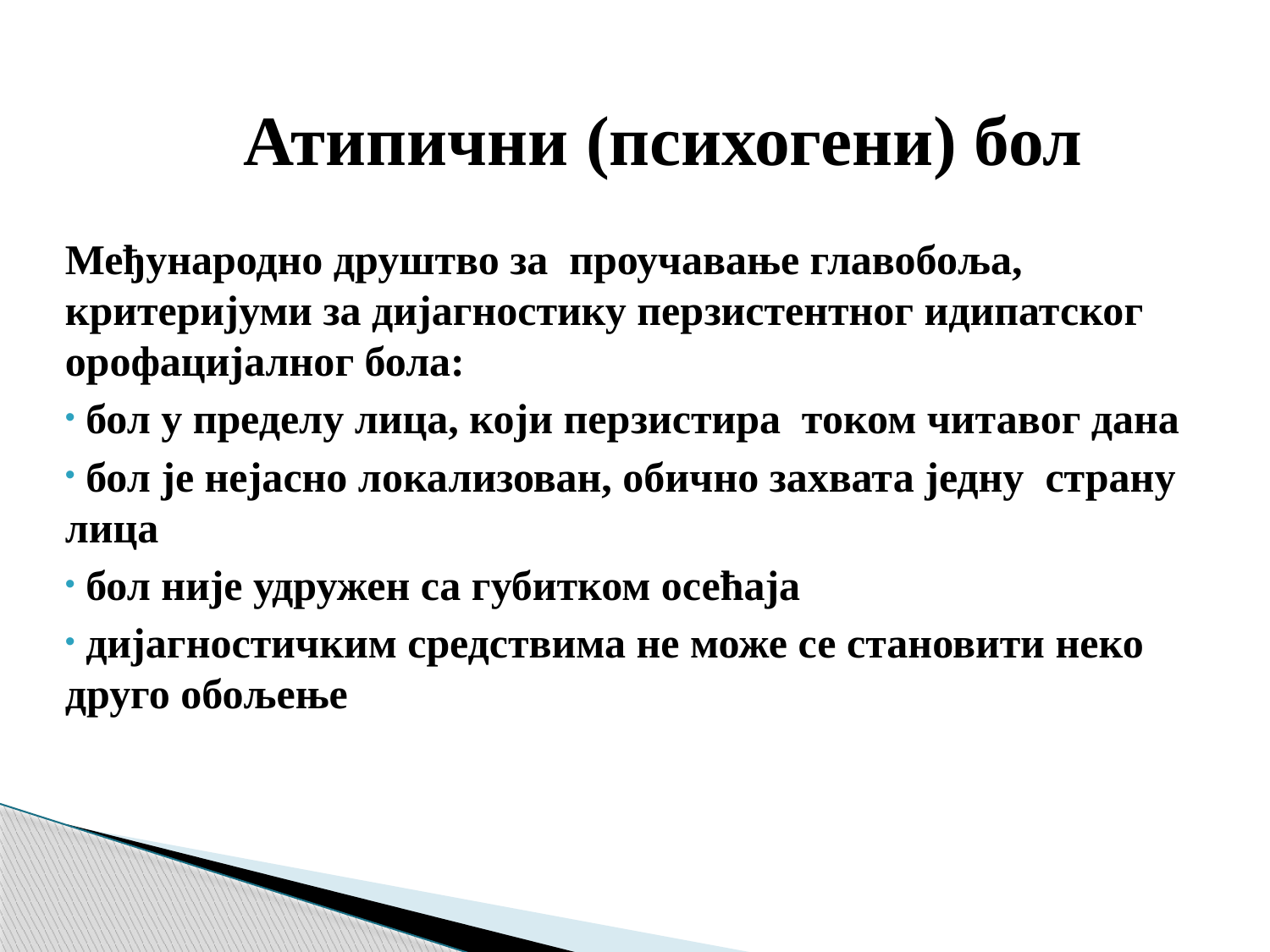

Атипични (психогени) бол
Међународно друштво за  проучавање главобоља, критеријуми за дијагностику перзистентног идипатског орофацијалног бола:
 бол у пределу лица, који перзистира  током читавог дана
 бол је нејасно локализован, обично захвата једну  страну лица
 бол није удружен са губитком осећаја
 дијагностичким средствима не може се становити неко друго обољење